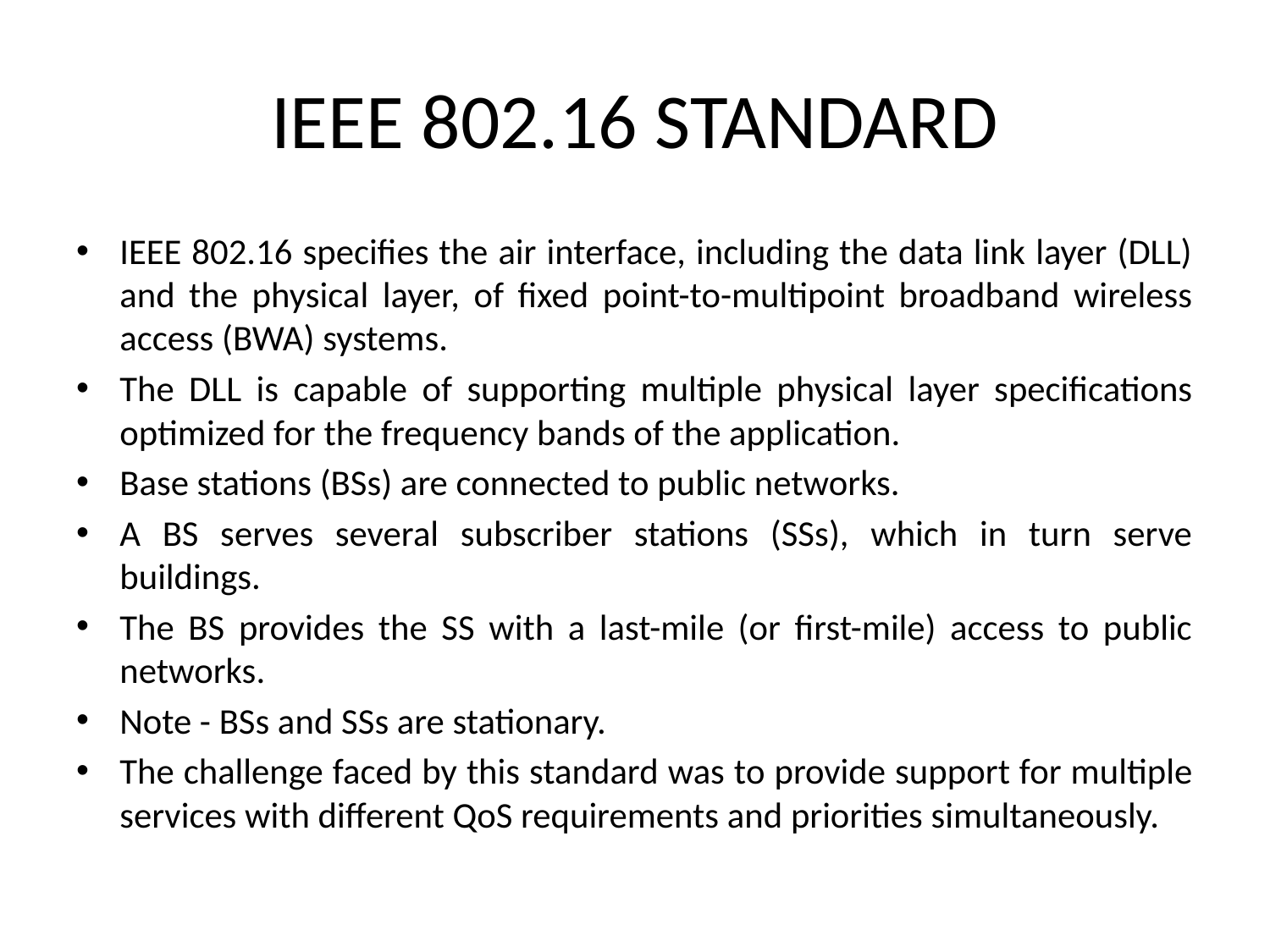

# IEEE 802.16 STANDARD
IEEE 802.16 specifies the air interface, including the data link layer (DLL) and the physical layer, of fixed point-to-multipoint broadband wireless access (BWA) systems.
The DLL is capable of supporting multiple physical layer specifications optimized for the frequency bands of the application.
Base stations (BSs) are connected to public networks.
A BS serves several subscriber stations (SSs), which in turn serve buildings.
The BS provides the SS with a last-mile (or first-mile) access to public networks.
Note - BSs and SSs are stationary.
The challenge faced by this standard was to provide support for multiple services with different QoS requirements and priorities simultaneously.